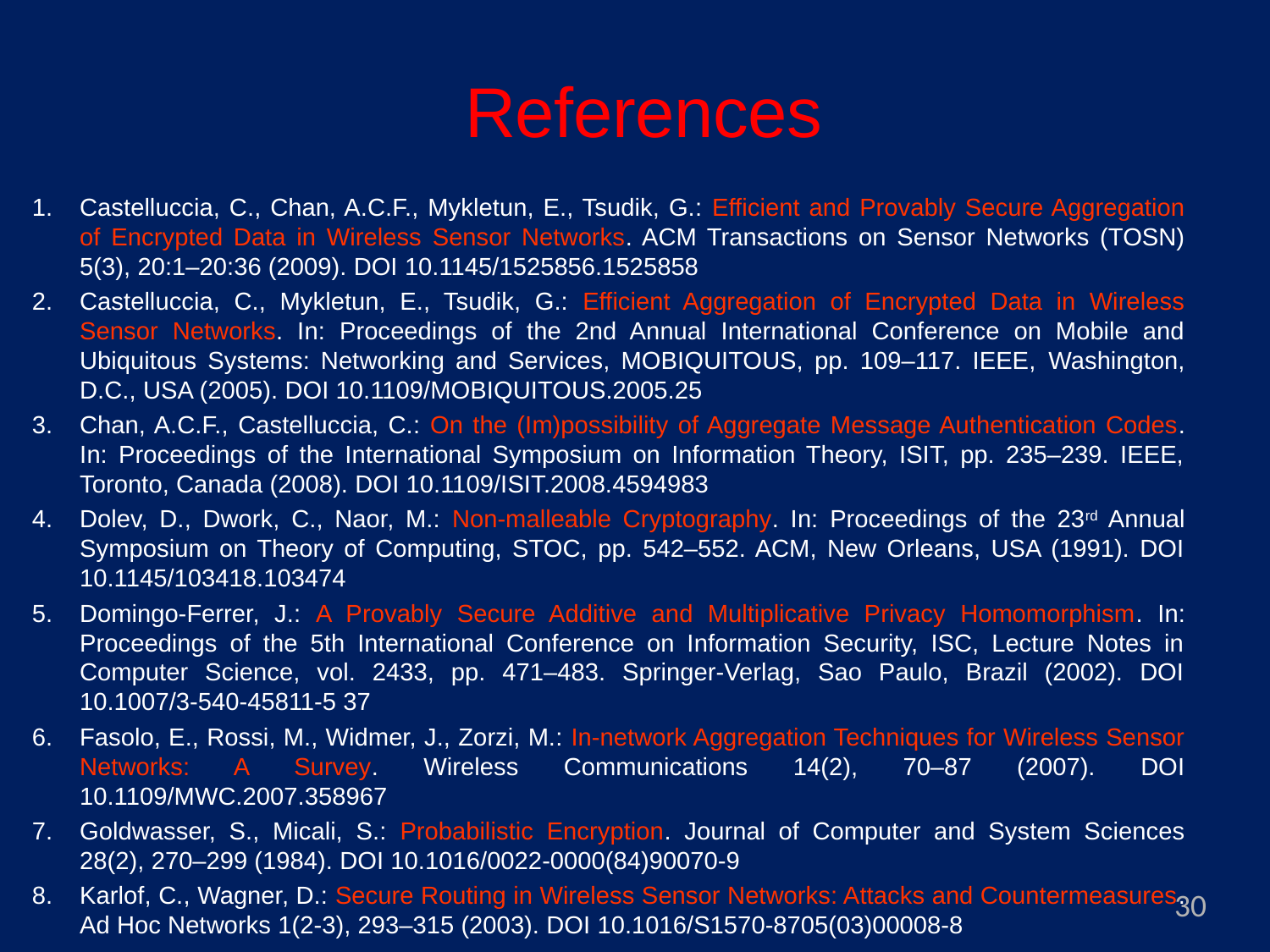

# References
Castelluccia, C., Chan, A.C.F., Mykletun, E., Tsudik, G.: Efficient and Provably Secure Aggregation of Encrypted Data in Wireless Sensor Networks. ACM Transactions on Sensor Networks (TOSN) 5(3), 20:1–20:36 (2009). DOI 10.1145/1525856.1525858
Castelluccia, C., Mykletun, E., Tsudik, G.: Efficient Aggregation of Encrypted Data in Wireless Sensor Networks. In: Proceedings of the 2nd Annual International Conference on Mobile and Ubiquitous Systems: Networking and Services, MOBIQUITOUS, pp. 109–117. IEEE, Washington, D.C., USA (2005). DOI 10.1109/MOBIQUITOUS.2005.25
Chan, A.C.F., Castelluccia, C.: On the (Im)possibility of Aggregate Message Authentication Codes. In: Proceedings of the International Symposium on Information Theory, ISIT, pp. 235–239. IEEE, Toronto, Canada (2008). DOI 10.1109/ISIT.2008.4594983
Dolev, D., Dwork, C., Naor, M.: Non-malleable Cryptography. In: Proceedings of the 23rd Annual Symposium on Theory of Computing, STOC, pp. 542–552. ACM, New Orleans, USA (1991). DOI 10.1145/103418.103474
Domingo-Ferrer, J.: A Provably Secure Additive and Multiplicative Privacy Homomorphism. In: Proceedings of the 5th International Conference on Information Security, ISC, Lecture Notes in Computer Science, vol. 2433, pp. 471–483. Springer-Verlag, Sao Paulo, Brazil (2002). DOI 10.1007/3-540-45811-5 37
Fasolo, E., Rossi, M., Widmer, J., Zorzi, M.: In-network Aggregation Techniques for Wireless Sensor Networks: A Survey. Wireless Communications 14(2), 70–87 (2007). DOI 10.1109/MWC.2007.358967
Goldwasser, S., Micali, S.: Probabilistic Encryption. Journal of Computer and System Sciences 28(2), 270–299 (1984). DOI 10.1016/0022-0000(84)90070-9
Karlof, C., Wagner, D.: Secure Routing in Wireless Sensor Networks: Attacks and Countermeasures. Ad Hoc Networks 1(2-3), 293–315 (2003). DOI 10.1016/S1570-8705(03)00008-8
30